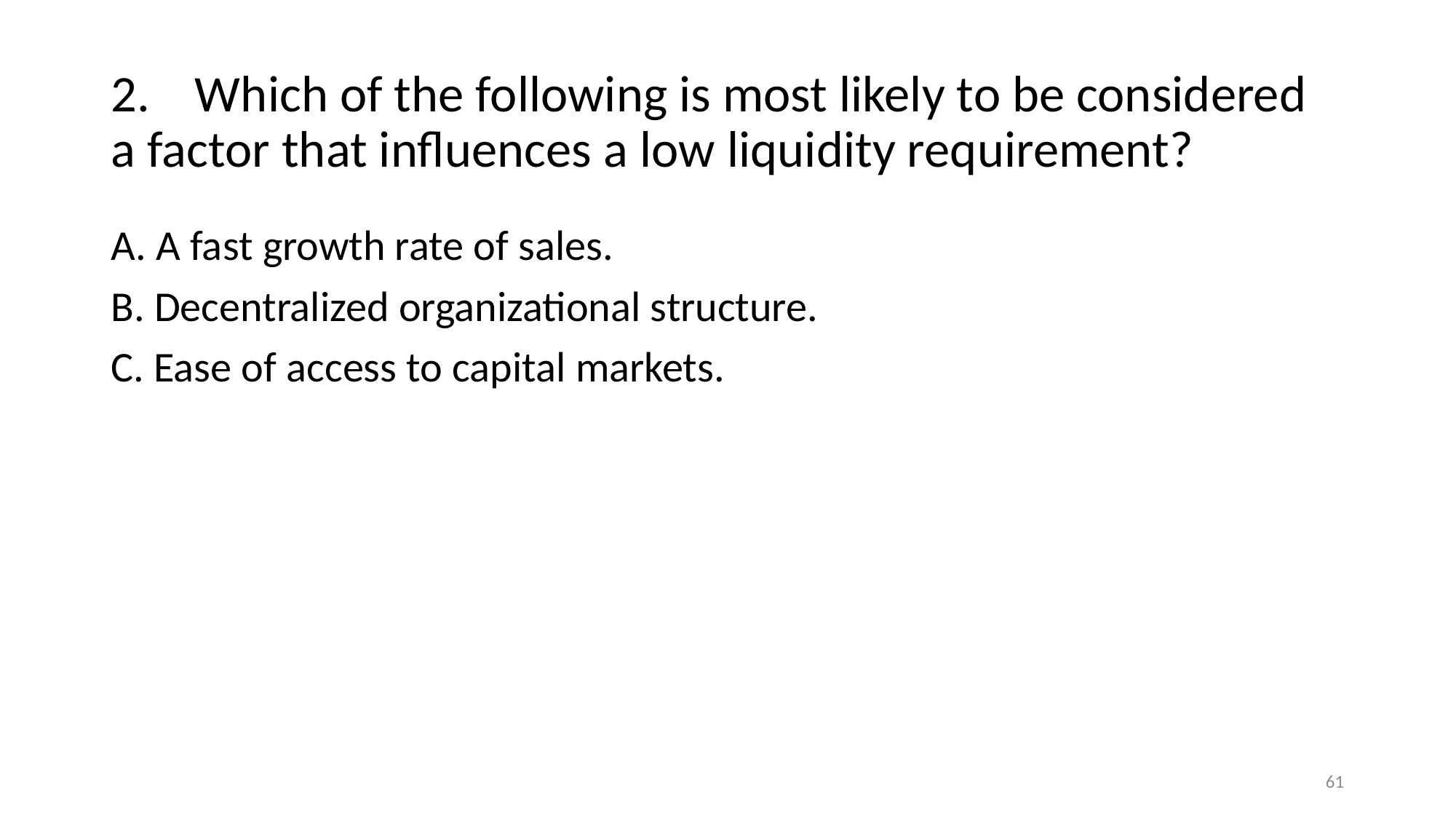

# 2.	Which of the following is most likely to be considered a factor that influences a low liquidity requirement?
A. A fast growth rate of sales.
B. Decentralized organizational structure.
C. Ease of access to capital markets.
61